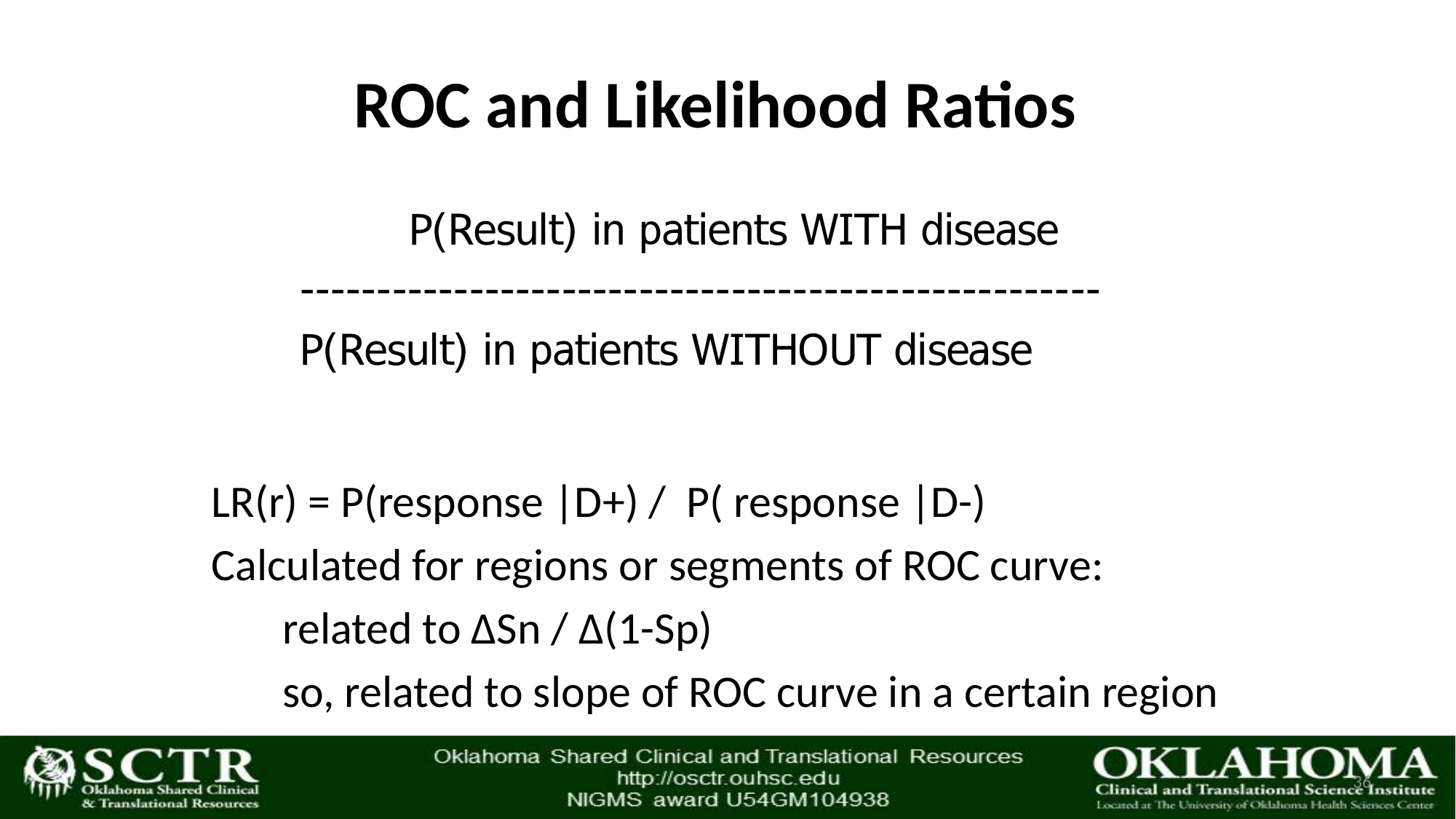

# ROC and Likelihood Ratios
		P(Result) in patients WITH disease
	----------------------------------------------------
	P(Result) in patients WITHOUT disease

LR(r) = P(response |D+) /  P( response |D-)
Calculated for regions or segments of ROC curve:
       related to ΔSn / Δ(1-Sp)
       so, related to slope of ROC curve in a certain region

36